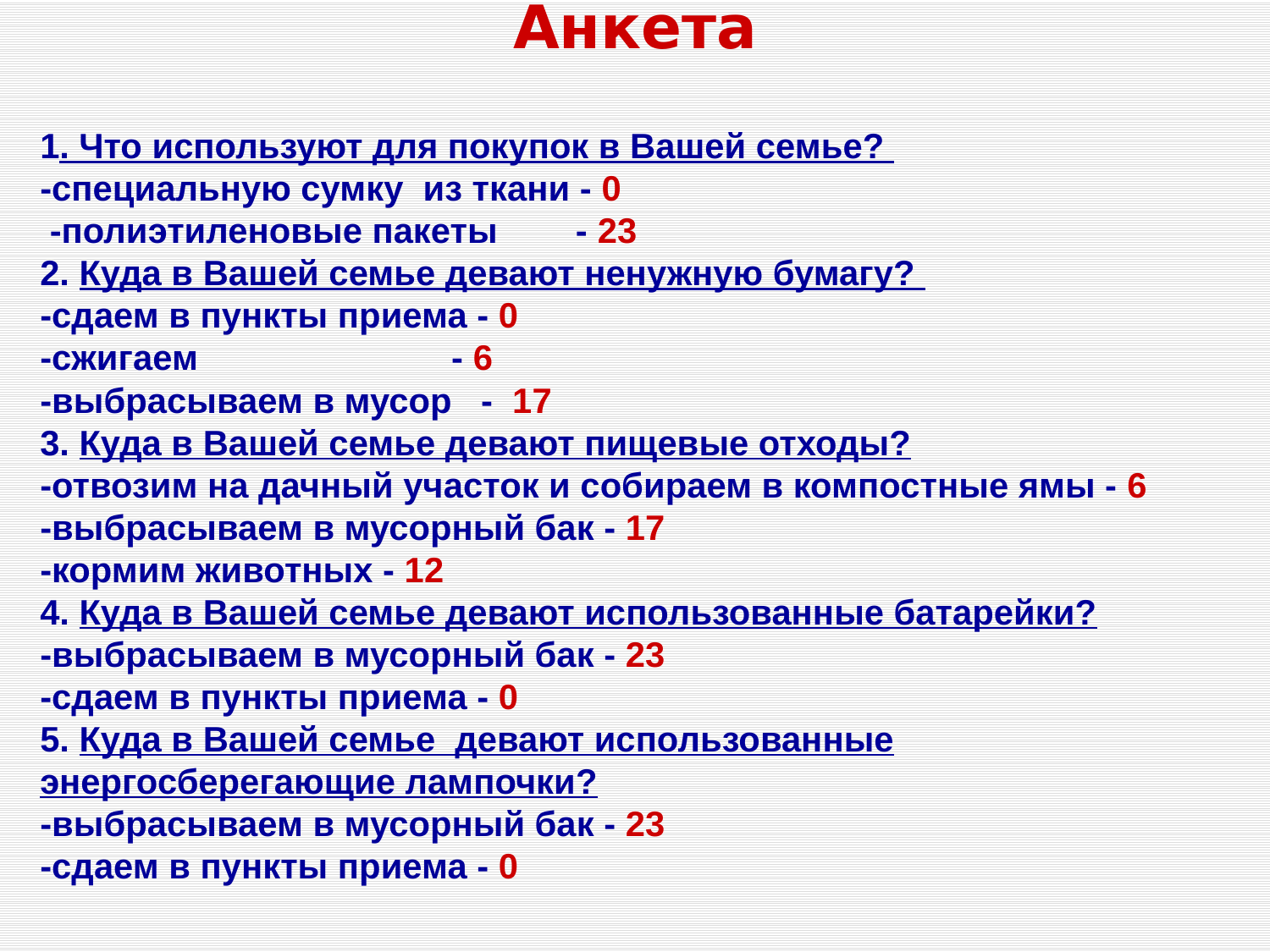

# Анкета

1. Что используют для покупок в Вашей семье?
-специальную сумку  из ткани - 0
 -полиэтиленовые пакеты        - 23
2. Куда в Вашей семье девают ненужную бумагу?
-сдаем в пункты приема - 0
-сжигаем                          - 6
-выбрасываем в мусор   -  17
3. Куда в Вашей семье девают пищевые отходы?
-отвозим на дачный участок и собираем в компостные ямы - 6
-выбрасываем в мусорный бак - 17
-кормим животных - 12
4. Куда в Вашей семье девают использованные батарейки?
-выбрасываем в мусорный бак - 23
-сдаем в пункты приема - 0
5. Куда в Вашей семье  девают использованные энергосберегающие лампочки?
-выбрасываем в мусорный бак - 23
-сдаем в пункты приема - 0